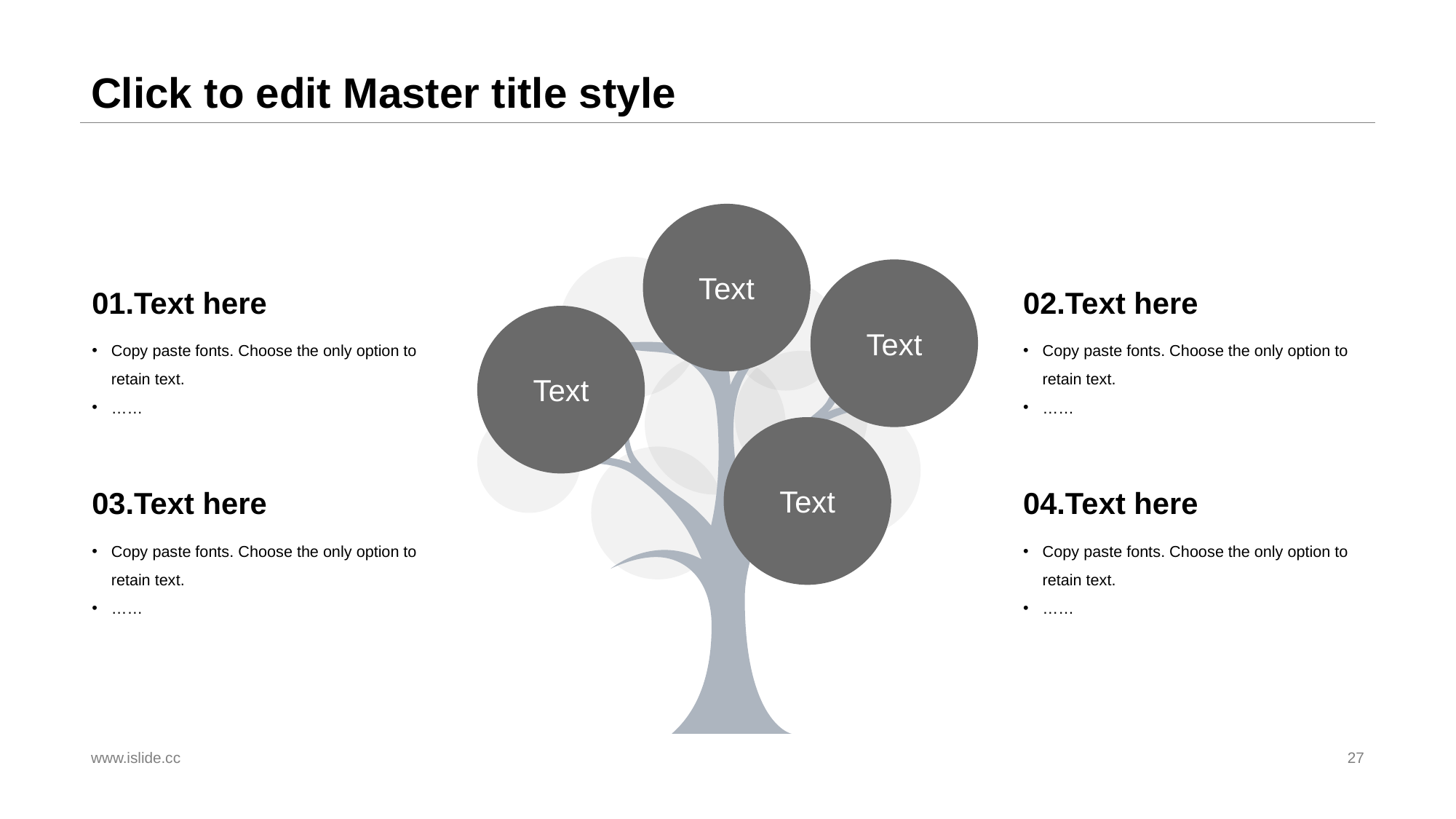

# Click to edit Master title style
Text

Text
01.Text here
02.Text here

Text
Copy paste fonts. Choose the only option to retain text.
……
Copy paste fonts. Choose the only option to retain text.
……

Text

03.Text here
04.Text here
Copy paste fonts. Choose the only option to retain text.
……
Copy paste fonts. Choose the only option to retain text.
……
www.islide.cc
27